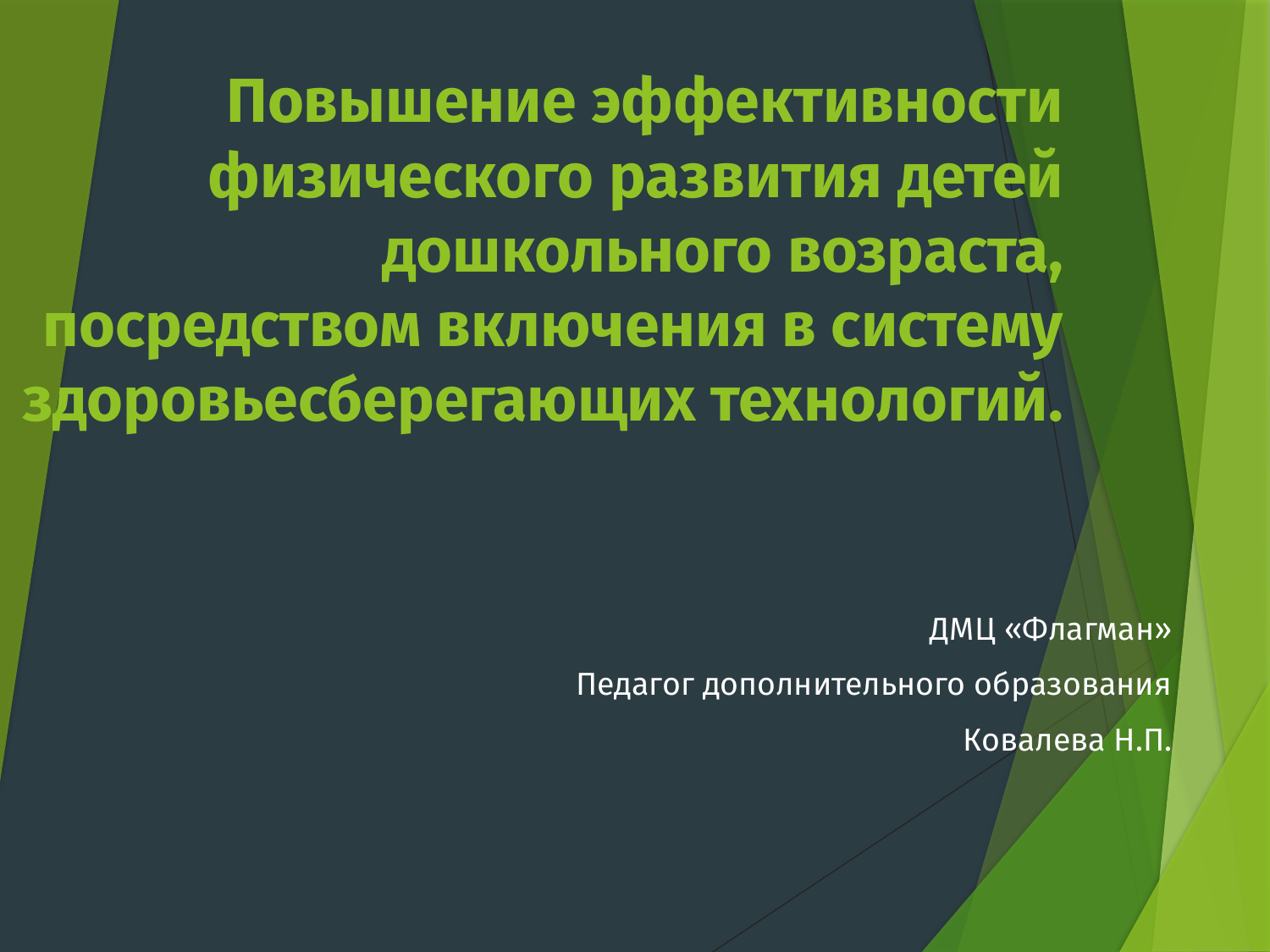

# Повышение эффективности физического развития детей дошкольного возраста, посредством включения в систему здоровьесберегающих технологий.

ДМЦ «Флагман»
Педагог дополнительного образования
 Ковалева Н.П.